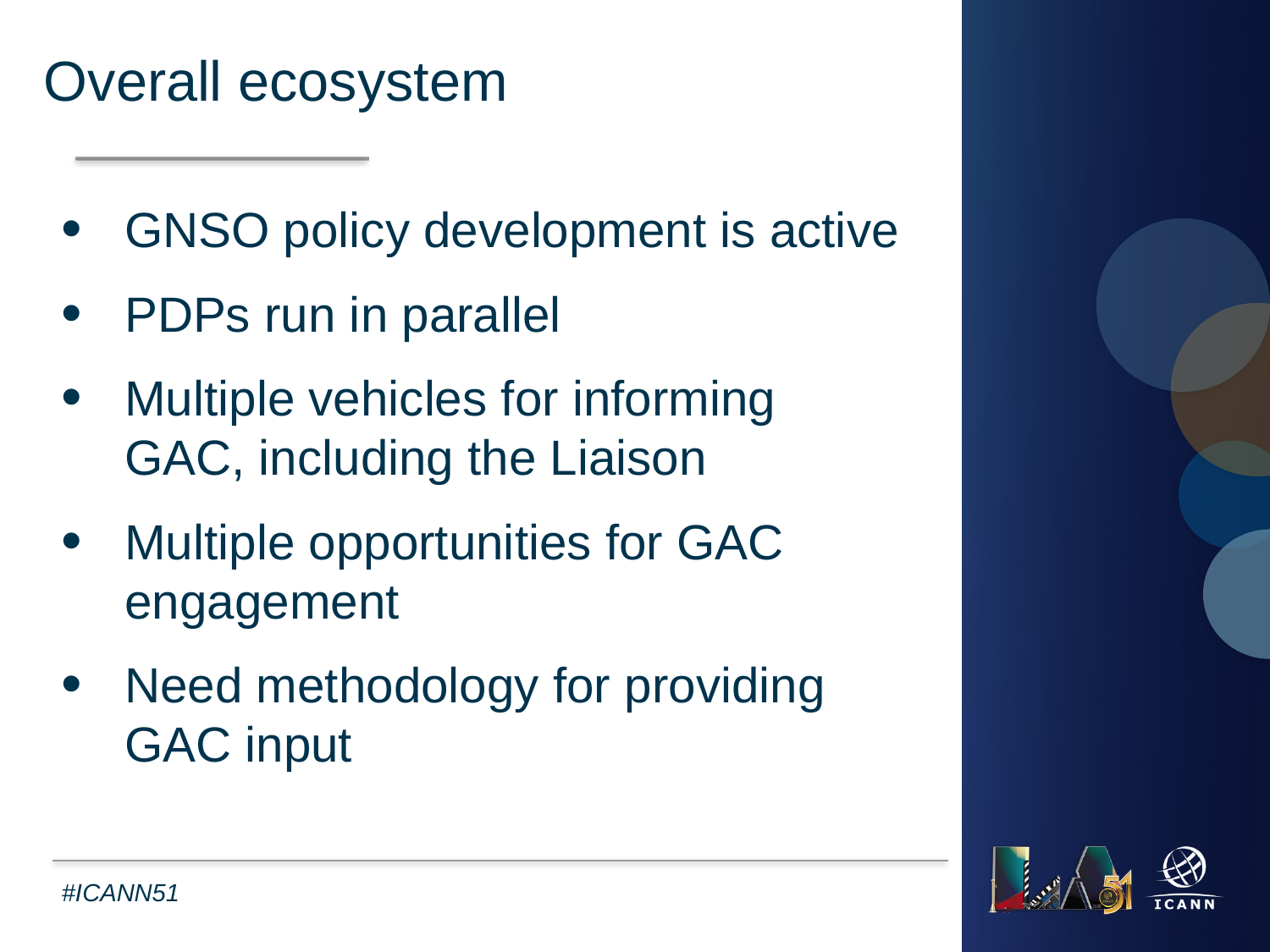

Overall ecosystem
GNSO policy development is active
PDPs run in parallel
Multiple vehicles for informing GAC, including the Liaison
Multiple opportunities for GAC engagement
Need methodology for providing GAC input